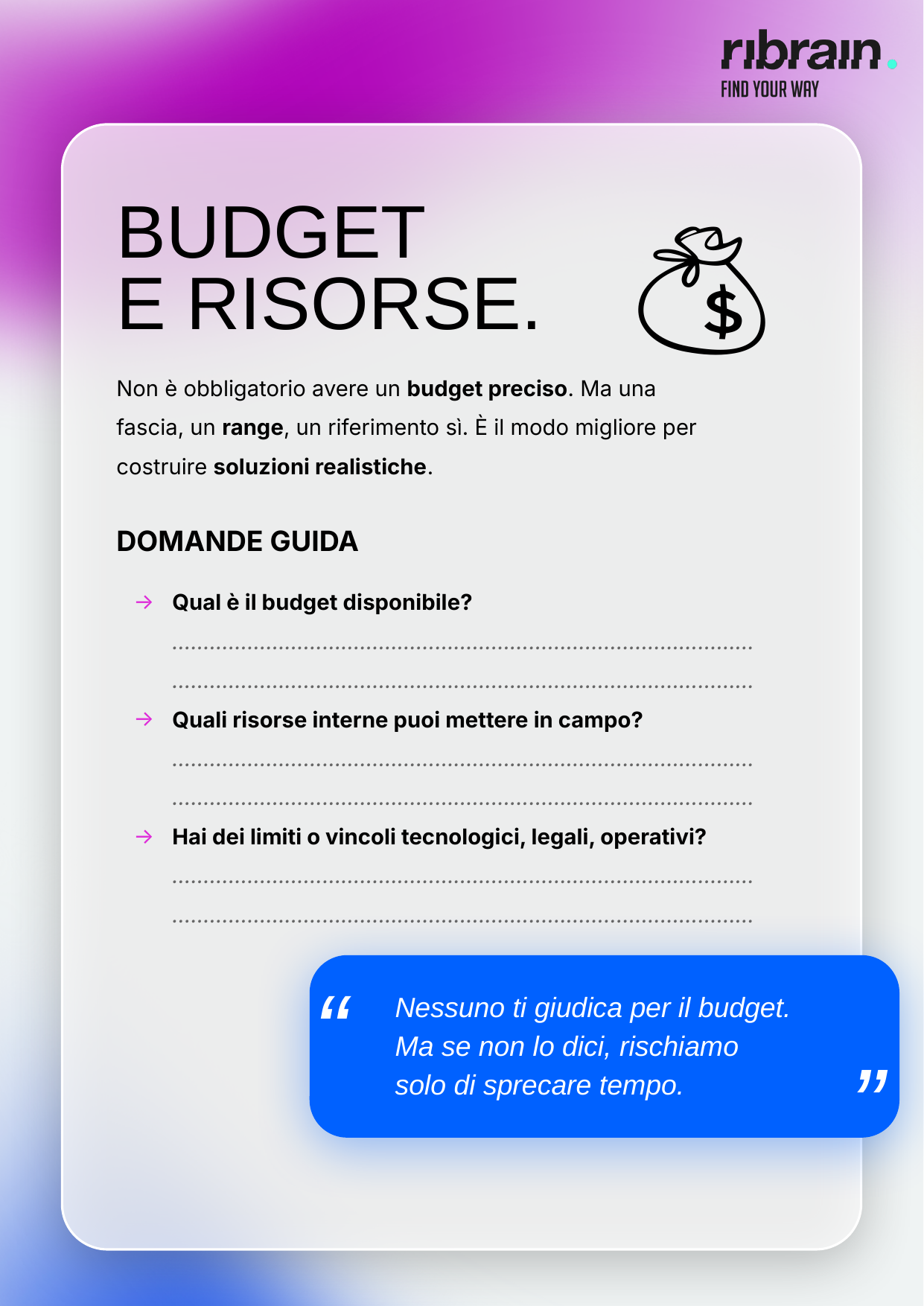

💰
BUDGET
E RISORSE.
Non è obbligatorio avere un budget preciso. Ma una fascia, un range, un riferimento sì. È il modo migliore per costruire soluzioni realistiche.
DOMANDE GUIDA
Qual è il budget disponibile?
…………………………………………………………………………………
…………………………………………………………………………………
Quali risorse interne puoi mettere in campo?
…………………………………………………………………………………
…………………………………………………………………………………
Hai dei limiti o vincoli tecnologici, legali, operativi?
…………………………………………………………………………………
…………………………………………………………………………………
“

Nessuno ti giudica per il budget.
Ma se non lo dici, rischiamo
solo di sprecare tempo.
“